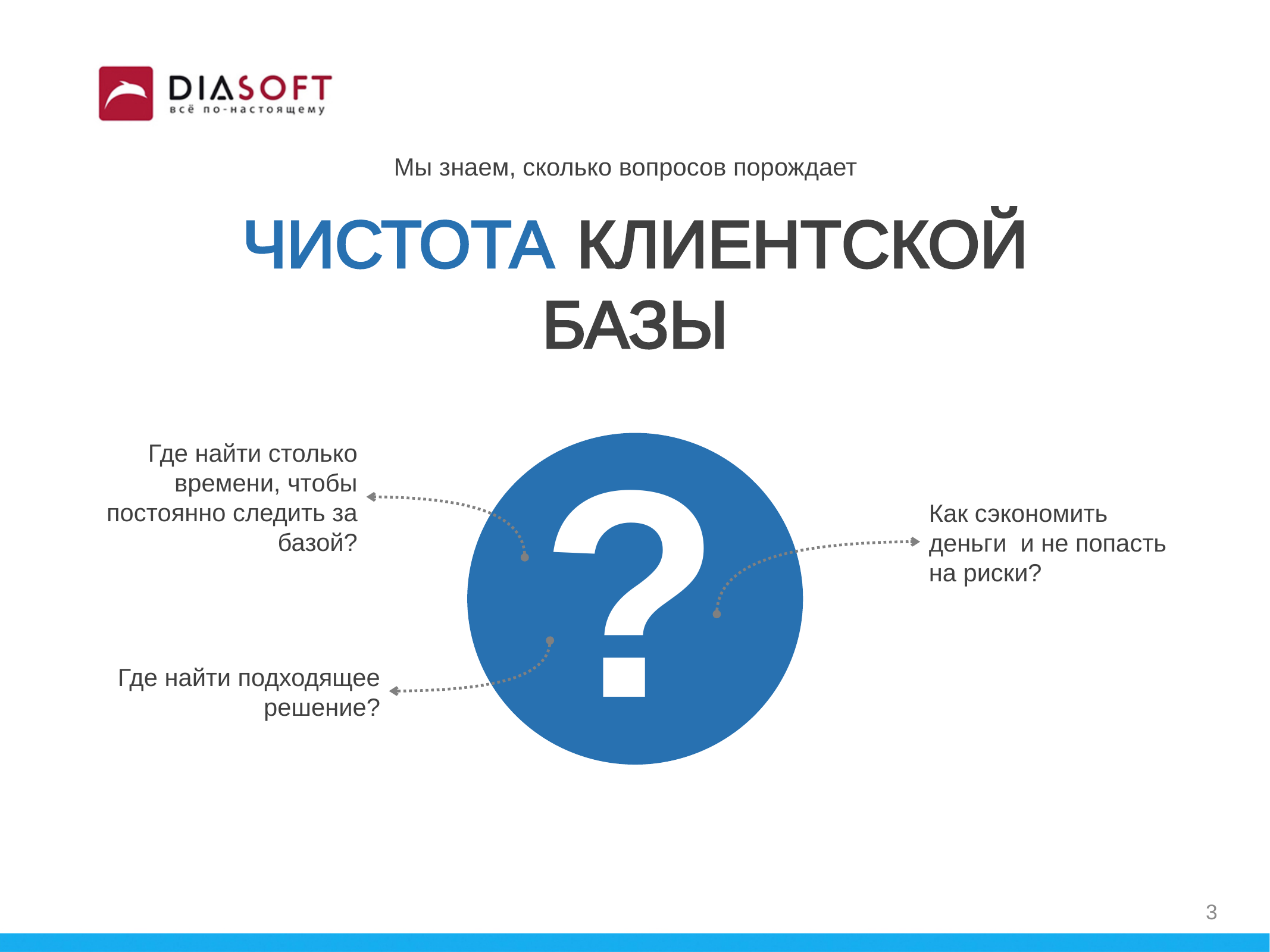

Мы знаем, сколько вопросов порождает
ЧИСТОТА КЛИЕНТСКОЙ БАЗЫ
?
Где найти столько времени, чтобы постоянно следить за базой?

Как сэкономить деньги  и не попасть на риски?

Где найти подходящее решение?
3